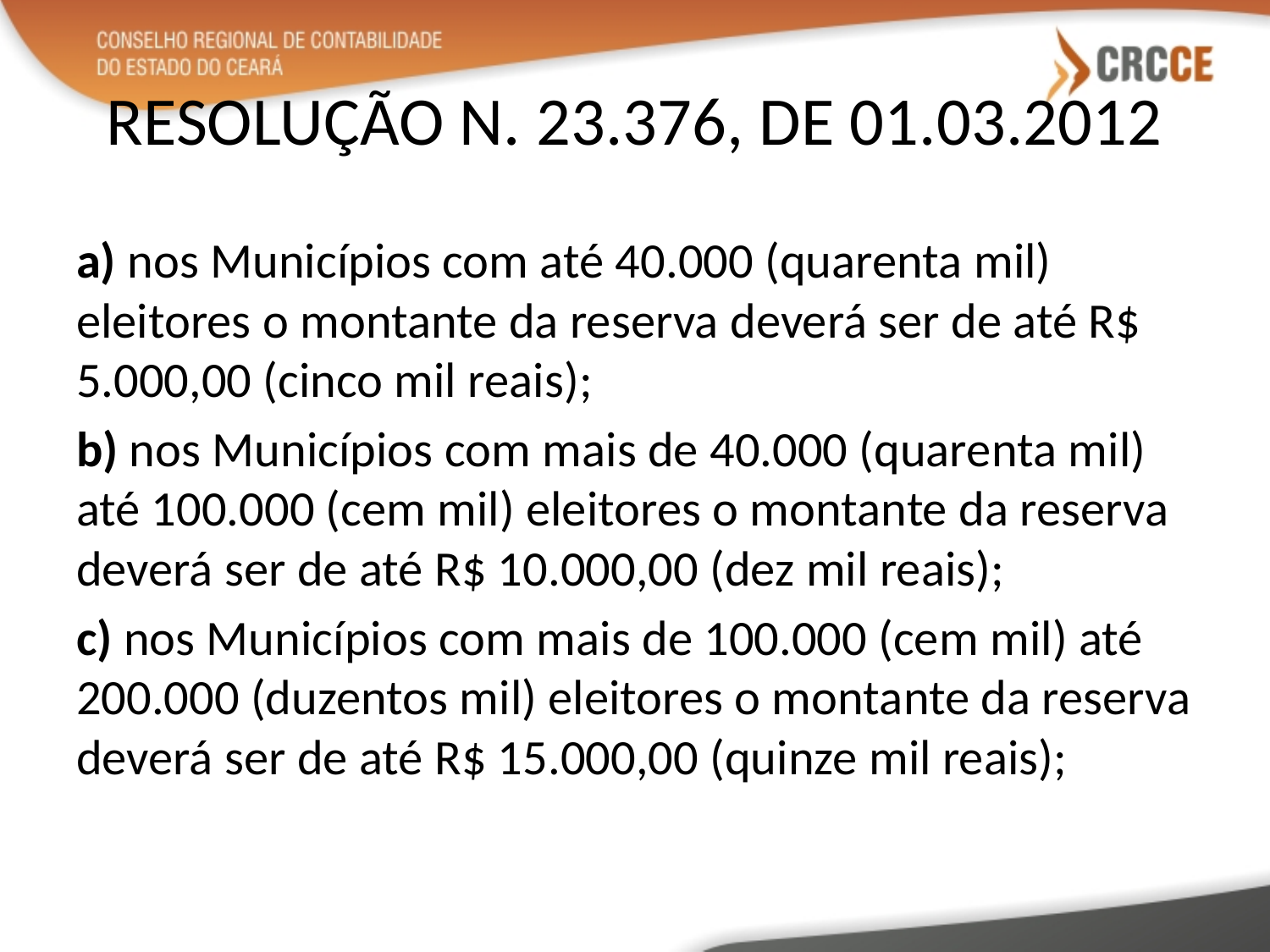

# RESOLUÇÃO N. 23.376, DE 01.03.2012
a) nos Municípios com até 40.000 (quarenta mil) eleitores o montante da reserva deverá ser de até R$ 5.000,00 (cinco mil reais);
b) nos Municípios com mais de 40.000 (quarenta mil) até 100.000 (cem mil) eleitores o montante da reserva deverá ser de até R$ 10.000,00 (dez mil reais);
c) nos Municípios com mais de 100.000 (cem mil) até 200.000 (duzentos mil) eleitores o montante da reserva deverá ser de até R$ 15.000,00 (quinze mil reais);